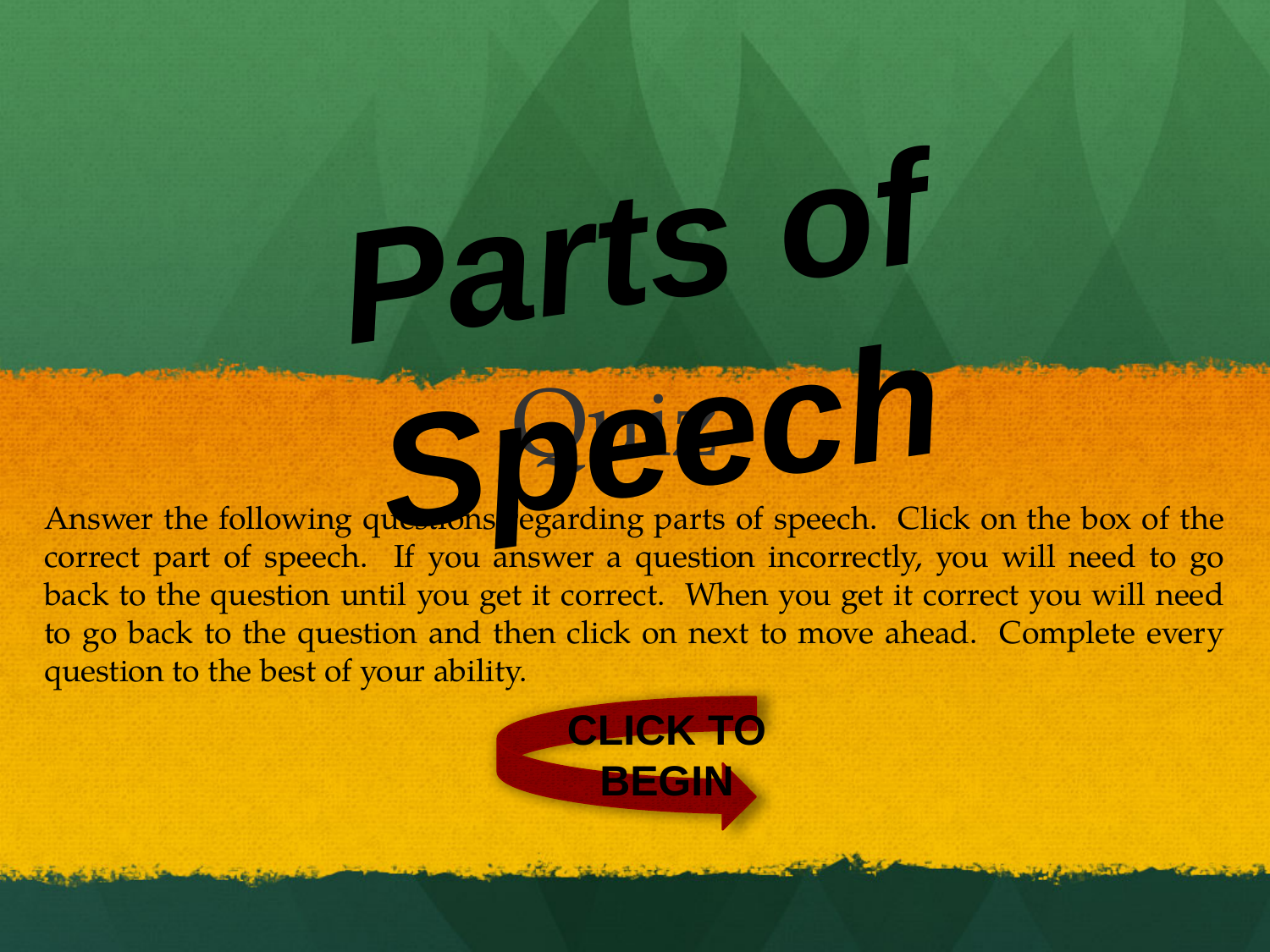

Parts of Speech
Quiz
Answer the following questions regarding parts of speech.  Click on the box of the correct part of speech.  If you answer a question incorrectly, you will need to go back to the question until you get it correct.  When you get it correct you will need to go back to the question and then click on next to move ahead.  Complete every question to the best of your ability.

CLICK TO
BEGIN